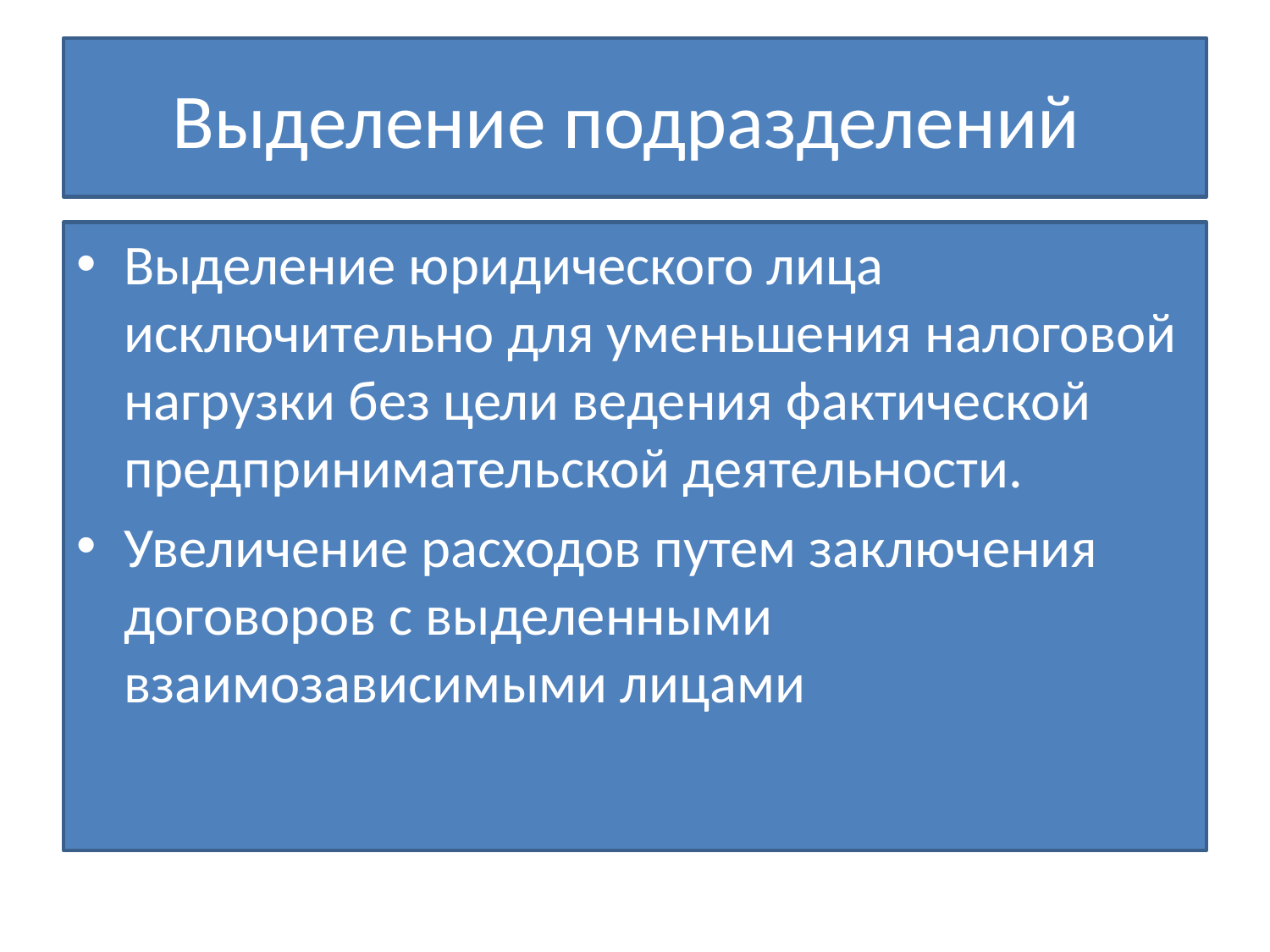

# Выделение подразделений
Выделение юридического лица исключительно для уменьшения налоговой нагрузки без цели ведения фактической предпринимательской деятельности.
Увеличение расходов путем заключения договоров с выделенными взаимозависимыми лицами